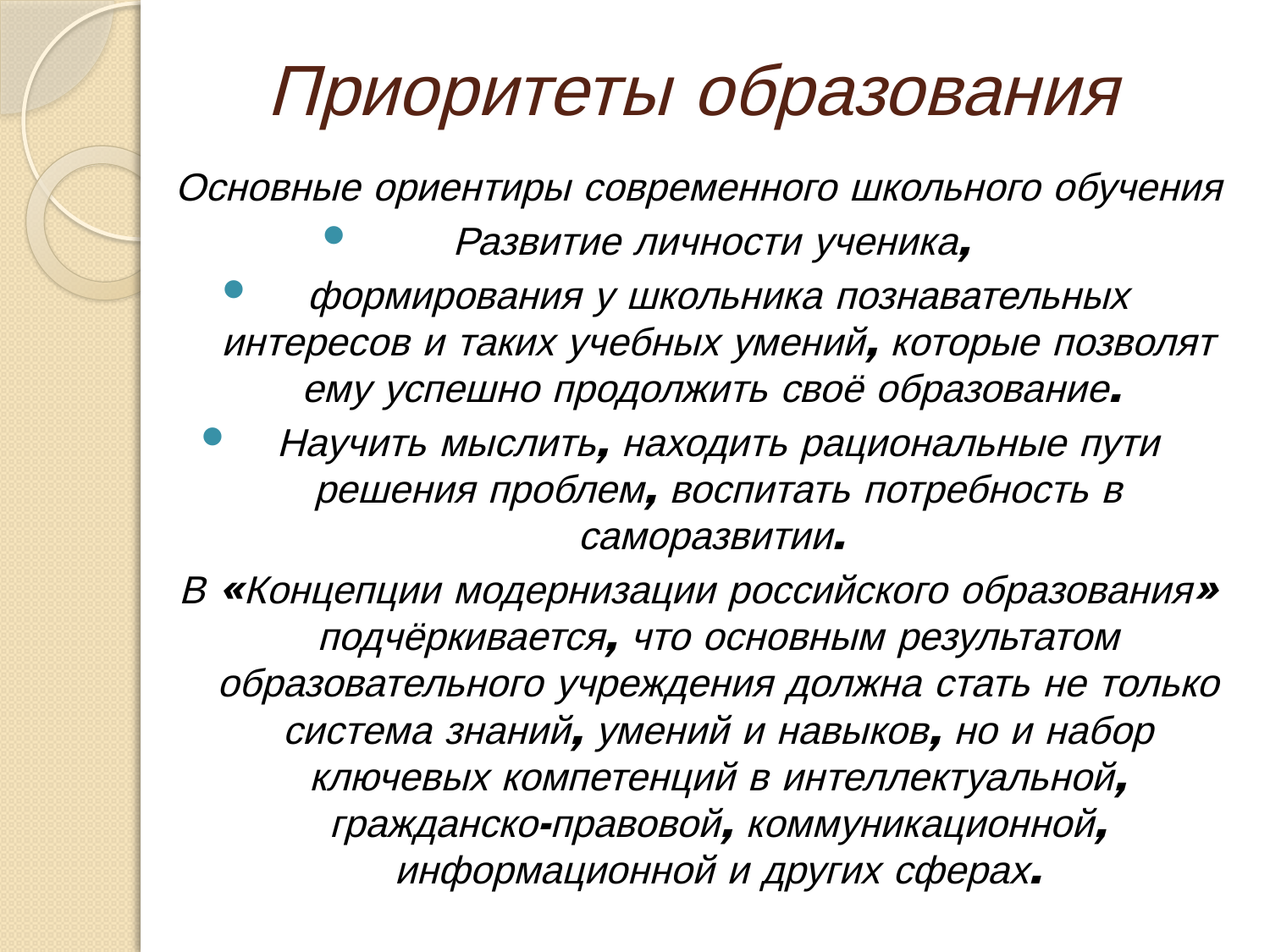

# Приоритеты образования
Основные ориентиры современного школьного обучения
Развитие личности ученика,
формирования у школьника познавательных интересов и таких учебных умений, которые позволят ему успешно продолжить своё образование.
Научить мыслить, находить рациональные пути решения проблем, воспитать потребность в саморазвитии.
В «Концепции модернизации российского образования» подчёркивается, что основным результатом образовательного учреждения должна стать не только система знаний, умений и навыков, но и набор ключевых компетенций в интеллектуальной, гражданско-правовой, коммуникационной, информационной и других сферах.